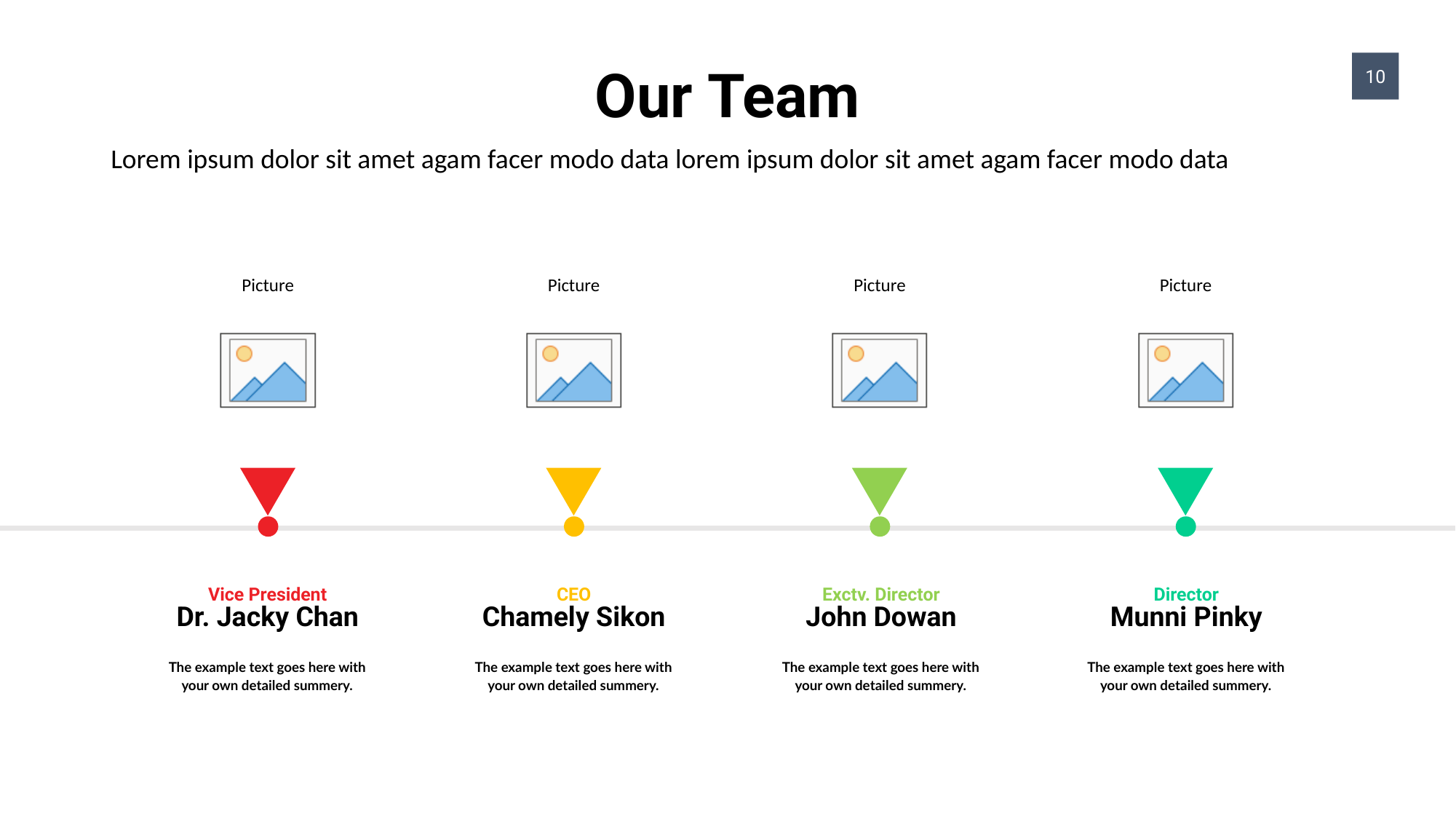

Our Team
10
Lorem ipsum dolor sit amet agam facer modo data lorem ipsum dolor sit amet agam facer modo data

Vice President
Dr. Jacky Chan
The example text goes here with your own detailed summery.
CEO
Chamely Sikon
The example text goes here with your own detailed summery.
Exctv. Director
John Dowan
The example text goes here with your own detailed summery.
Director
Munni Pinky
The example text goes here with your own detailed summery.